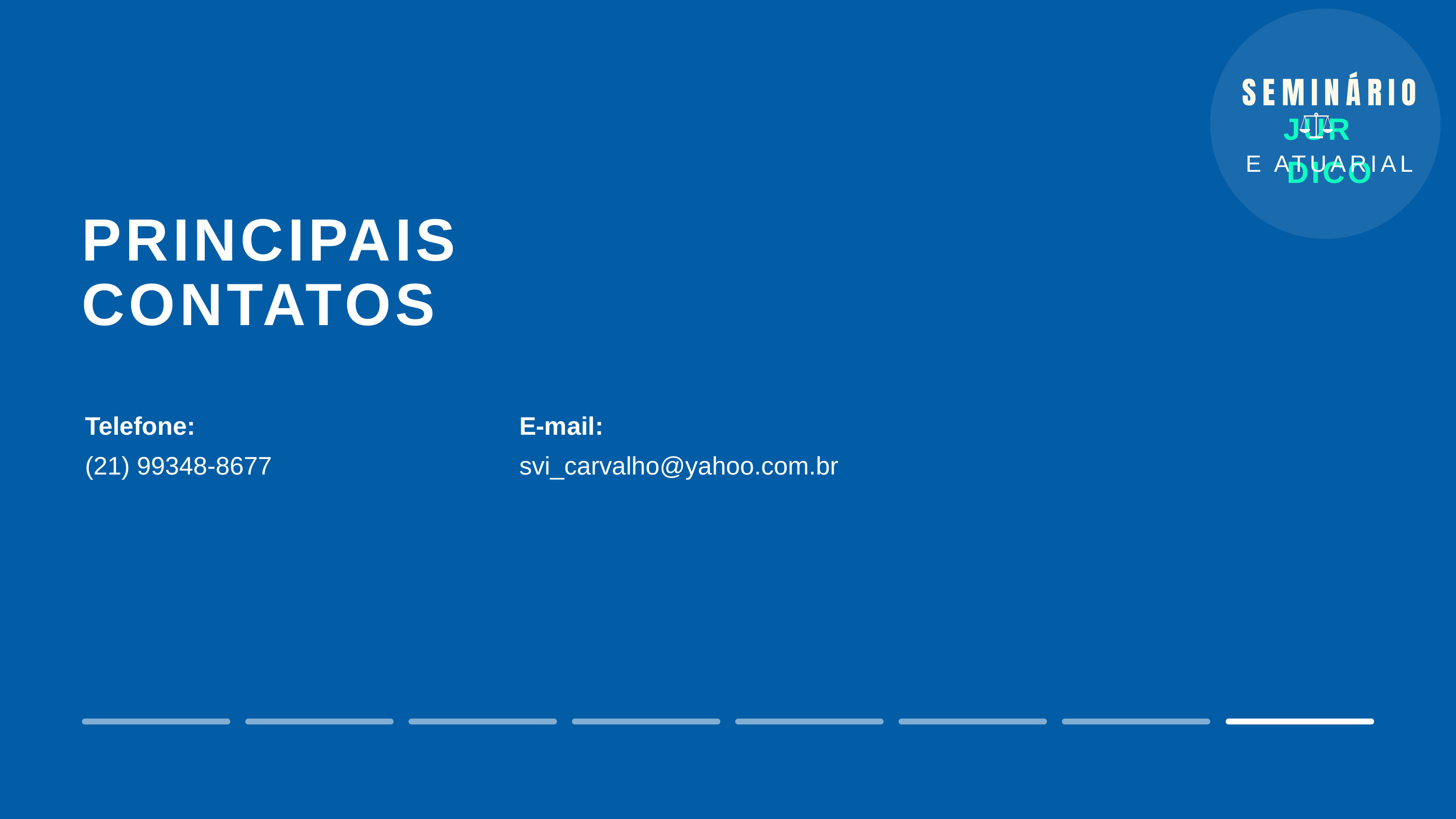

SEMINÁRIO
JUR   DICO

E ATUARIAL
PRINCIPAIS CONTATOS
Telefone:
E-mail:
(21) 99348-8677
svi_carvalho@yahoo.com.br